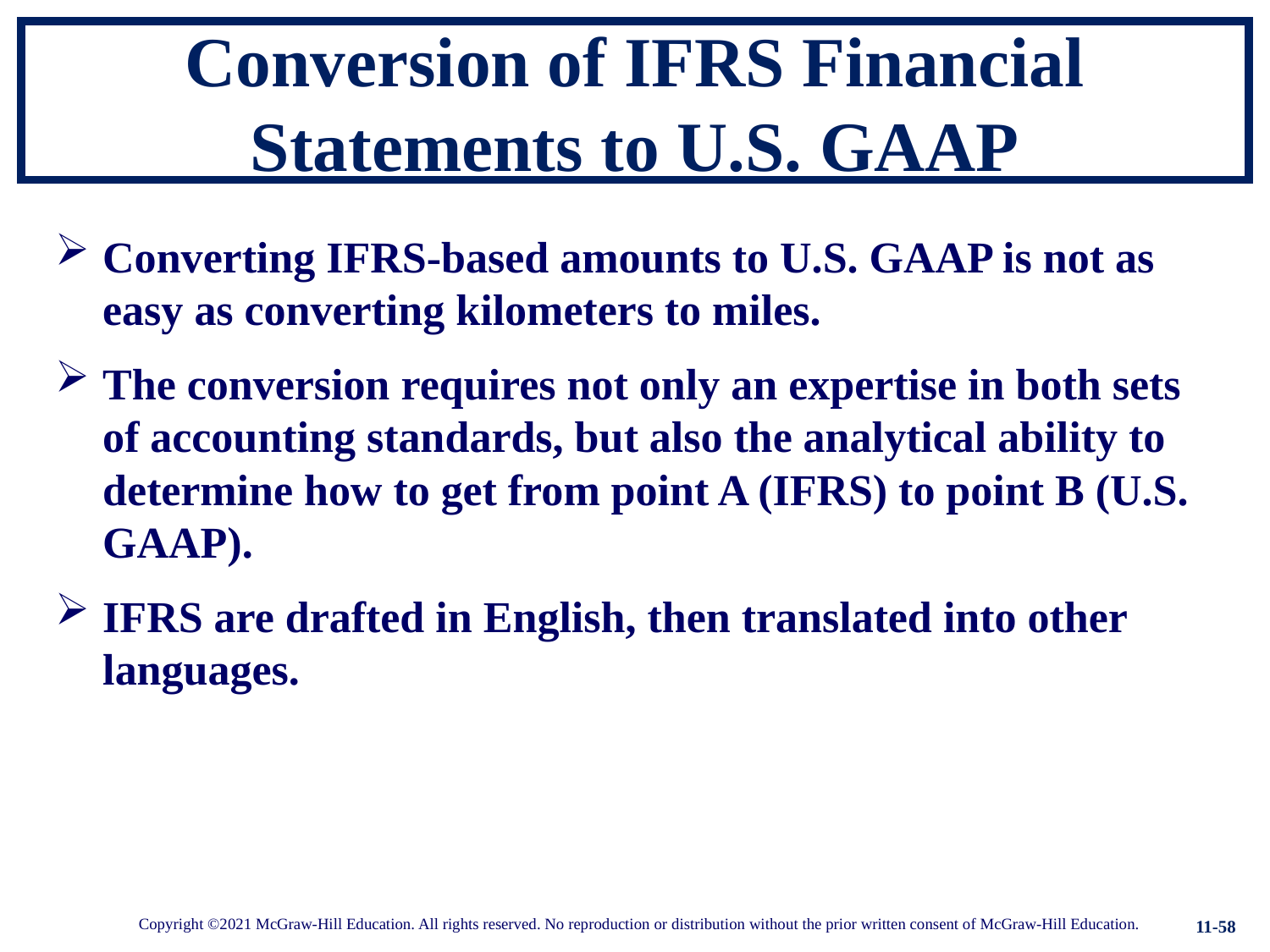

# Conversion of IFRS Financial Statements to U.S. GAAP
Converting IFRS-based amounts to U.S. GAAP is not as easy as converting kilometers to miles.
The conversion requires not only an expertise in both sets of accounting standards, but also the analytical ability to determine how to get from point A (IFRS) to point B (U.S. GAAP).
IFRS are drafted in English, then translated into other languages.

11-58
Copyright ©2021 McGraw-Hill Education. All rights reserved. No reproduction or distribution without the prior written consent of McGraw-Hill Education.